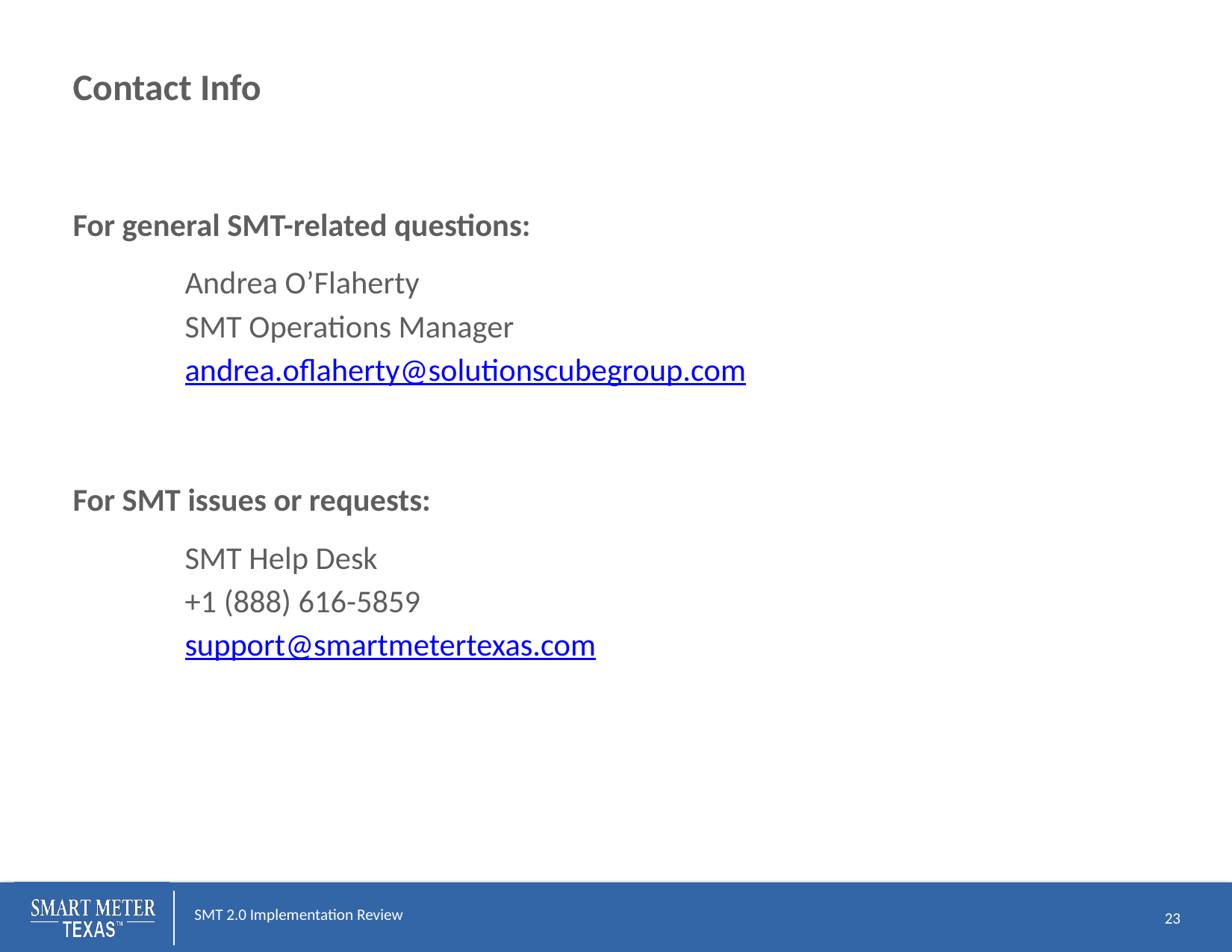

# Contact Info

For general SMT-related questions:

	Andrea O’Flaherty
	SMT Operations Manager
	andrea.oflaherty@solutionscubegroup.com

For SMT issues or requests:

	SMT Help Desk
	+1 (888) 616-5859
	support@smartmetertexas.com

23